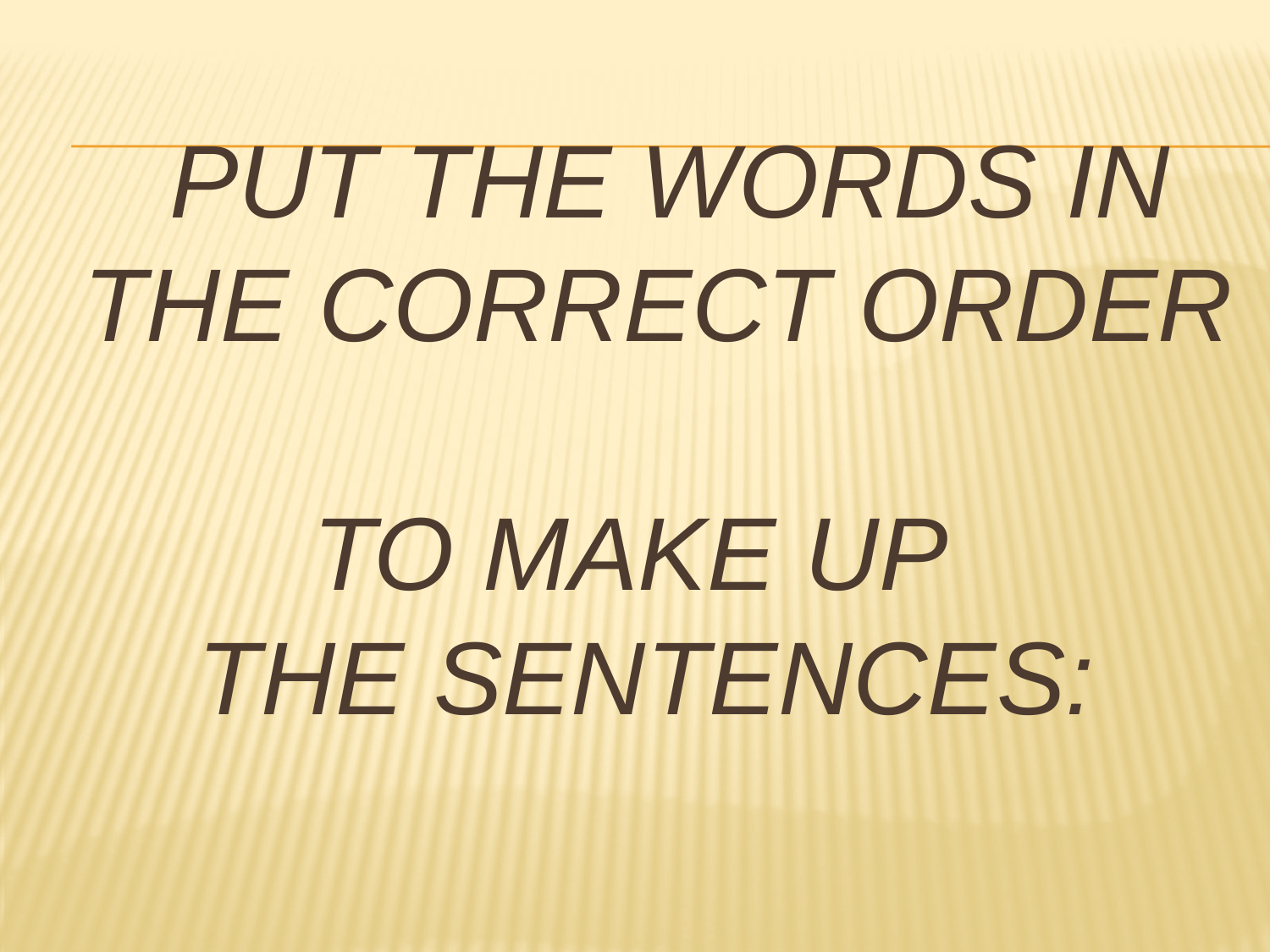

# Put the words in the correct order to make up the sentences: